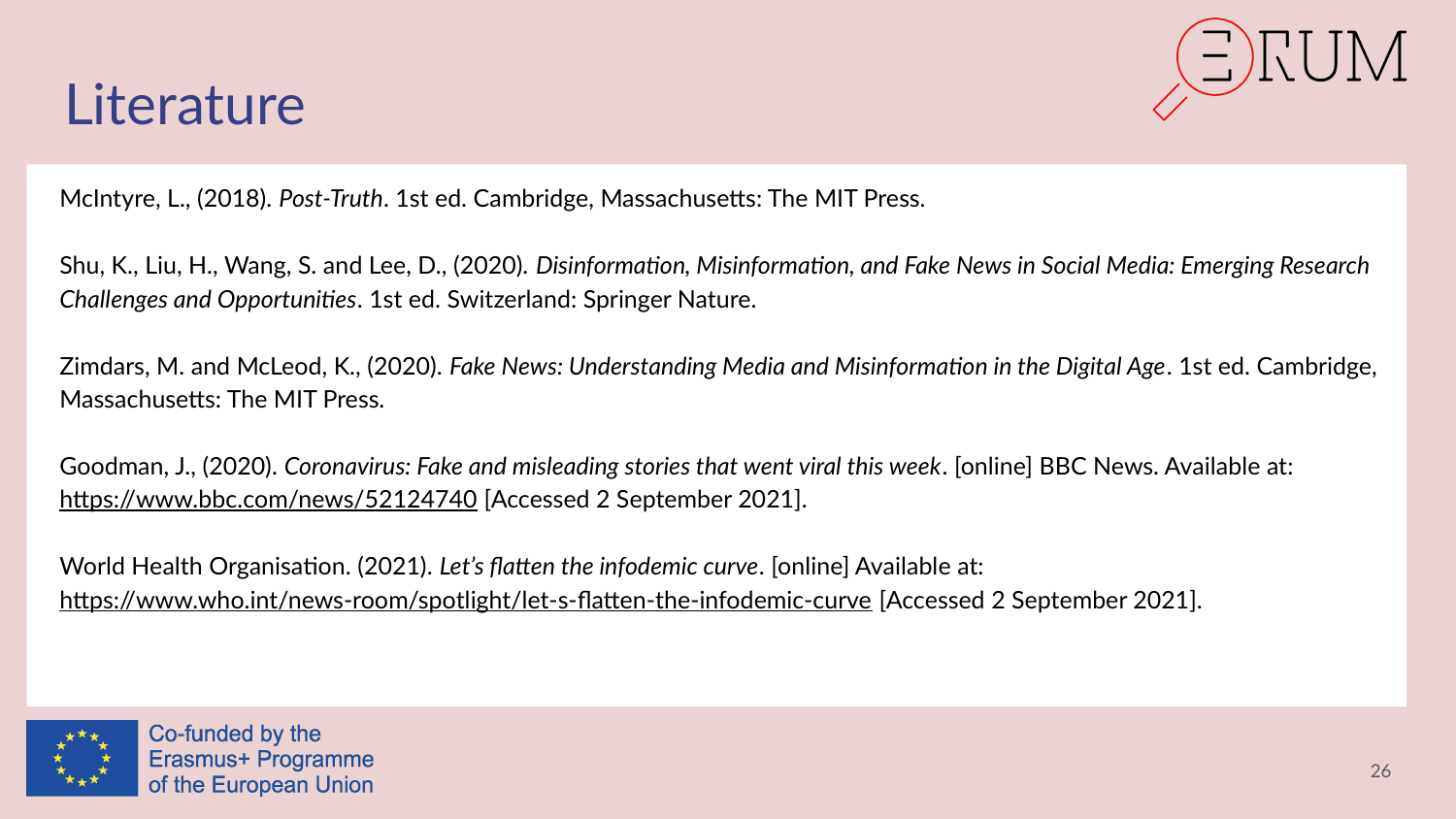

# Literature
McIntyre, L., (2018). Post-Truth. 1st ed. Cambridge, Massachusetts: The MIT Press.

Shu, K., Liu, H., Wang, S. and Lee, D., (2020). Disinformation, Misinformation, and Fake News in Social Media: Emerging Research Challenges and Opportunities. 1st ed. Switzerland: Springer Nature.

Zimdars, M. and McLeod, K., (2020). Fake News: Understanding Media and Misinformation in the Digital Age. 1st ed. Cambridge, Massachusetts: The MIT Press.

Goodman, J., (2020). Coronavirus: Fake and misleading stories that went viral this week. [online] BBC News. Available at: https://www.bbc.com/news/52124740 [Accessed 2 September 2021].

World Health Organisation. (2021). Let’s flatten the infodemic curve. [online] Available at: https://www.who.int/news-room/spotlight/let-s-flatten-the-infodemic-curve [Accessed 2 September 2021].

26